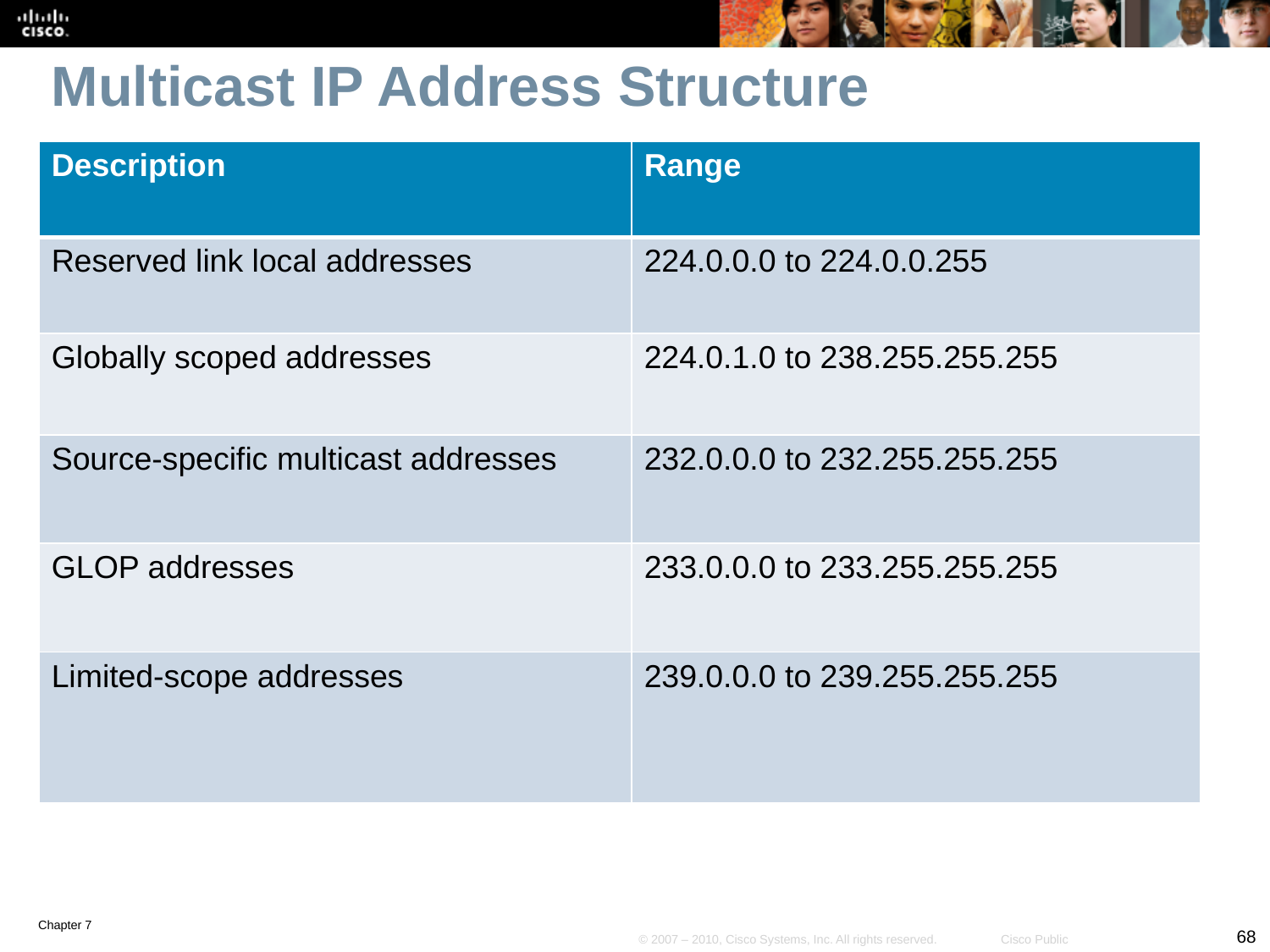

# Multicast IP Address Structure
| Description | Range |
| --- | --- |
| Reserved link local addresses | 224.0.0.0 to 224.0.0.255 |
| Globally scoped addresses | 224.0.1.0 to 238.255.255.255 |
| Source-specific multicast addresses | 232.0.0.0 to 232.255.255.255 |
| GLOP addresses | 233.0.0.0 to 233.255.255.255 |
| Limited-scope addresses | 239.0.0.0 to 239.255.255.255 |